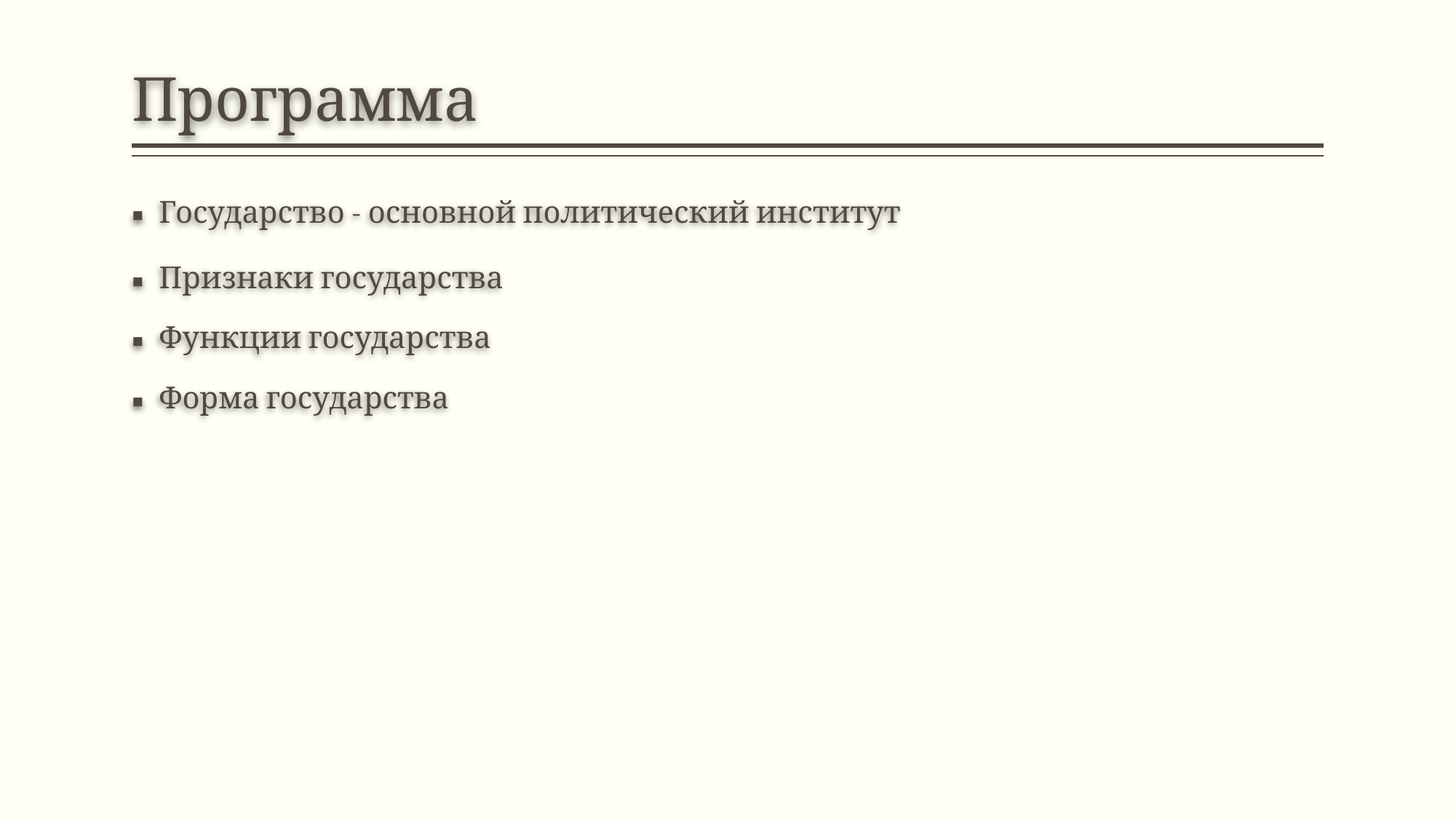

# Программа
Государство - основной политический институт

Признаки государства
Функции государства
Форма государства